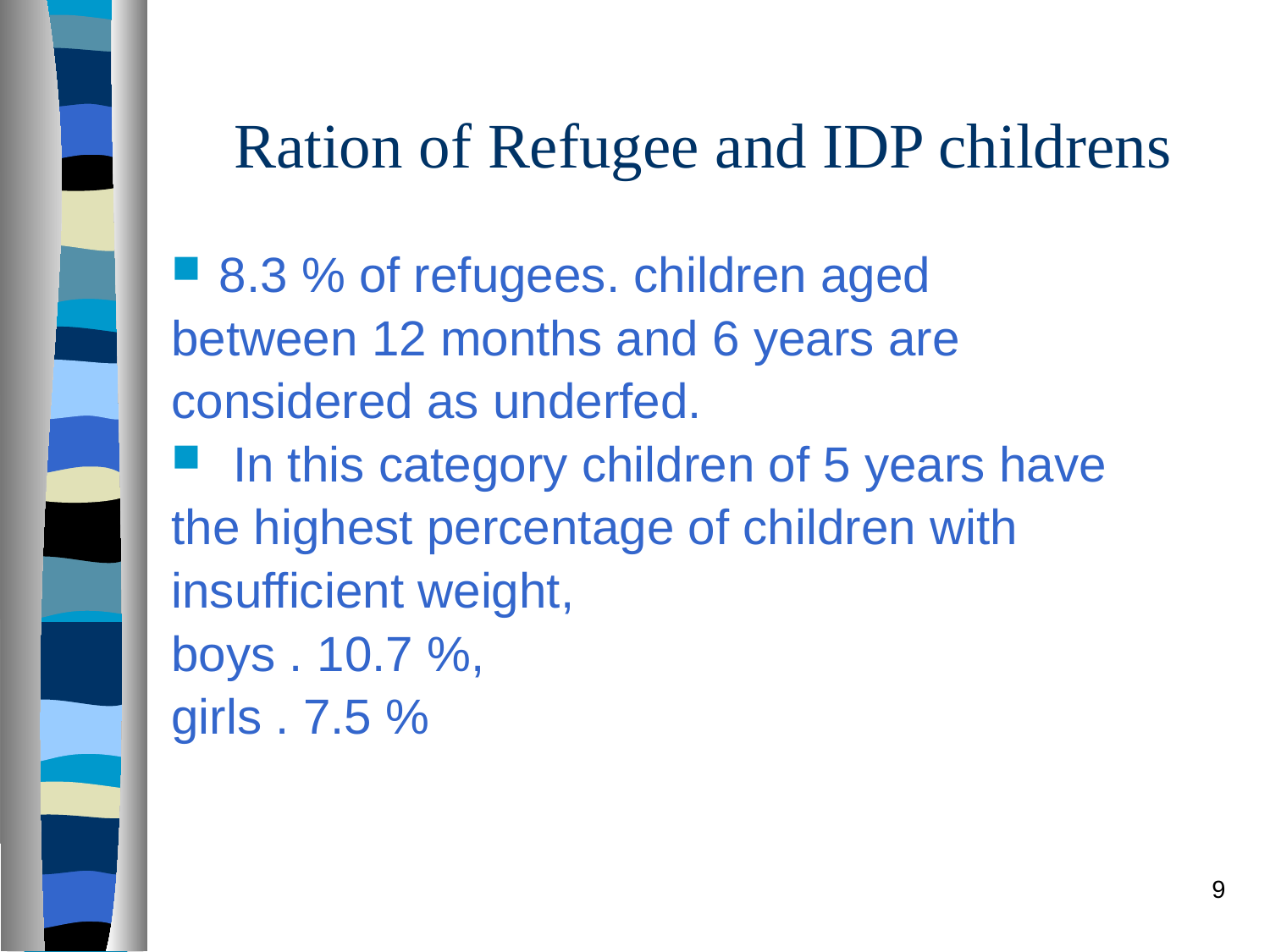

# Ration of Refugee and IDP childrens
8.3 % of refugees. children aged
between 12 months and 6 years are
considered as underfed.
 In this category children of 5 years have
the highest percentage of children with
insufficient weight,
boys . 10.7 %,
girls . 7.5 %

9